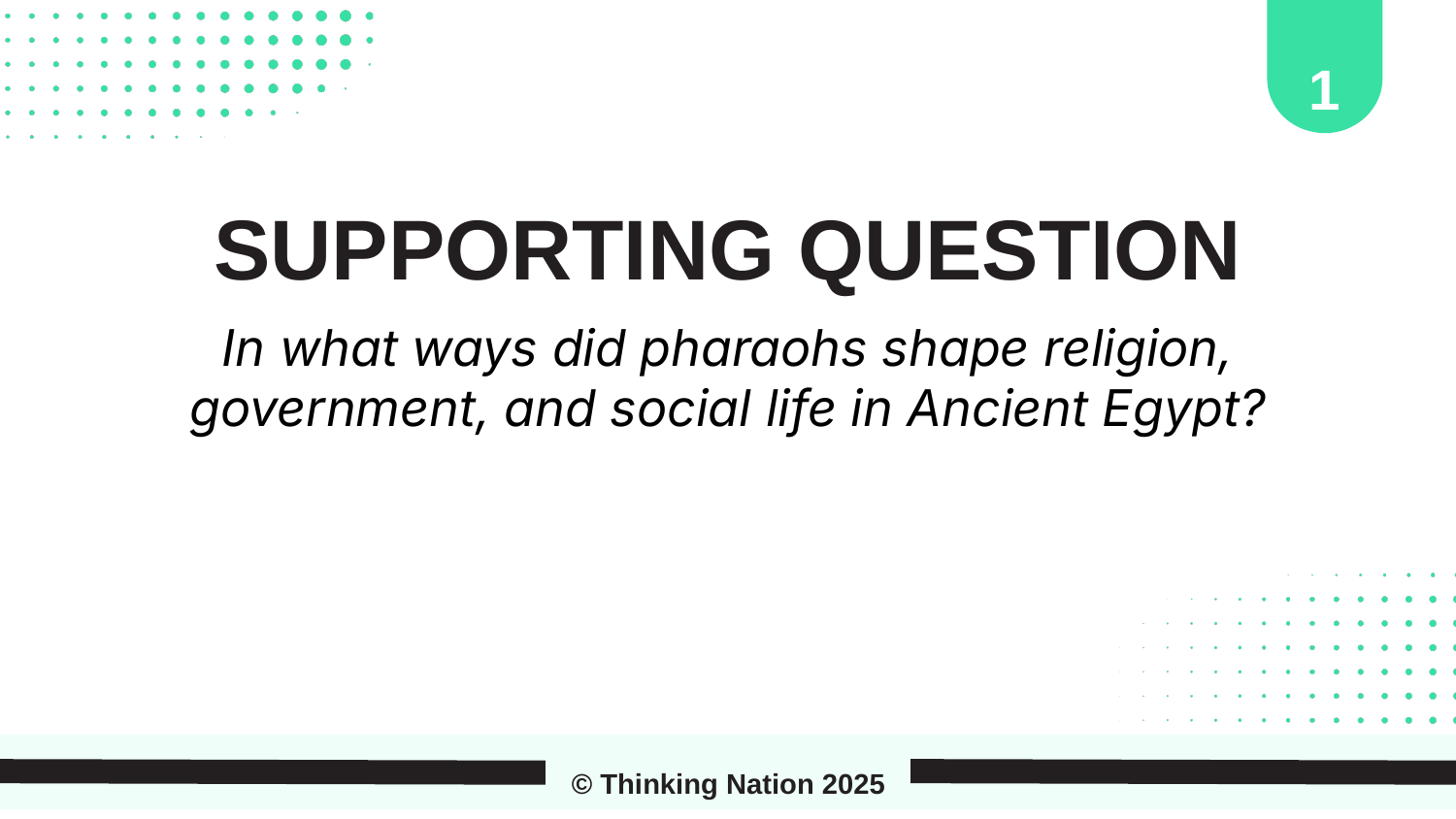

1
SUPPORTING QUESTION
In what ways did pharaohs shape religion, government, and social life in Ancient Egypt?

© Thinking Nation 2025